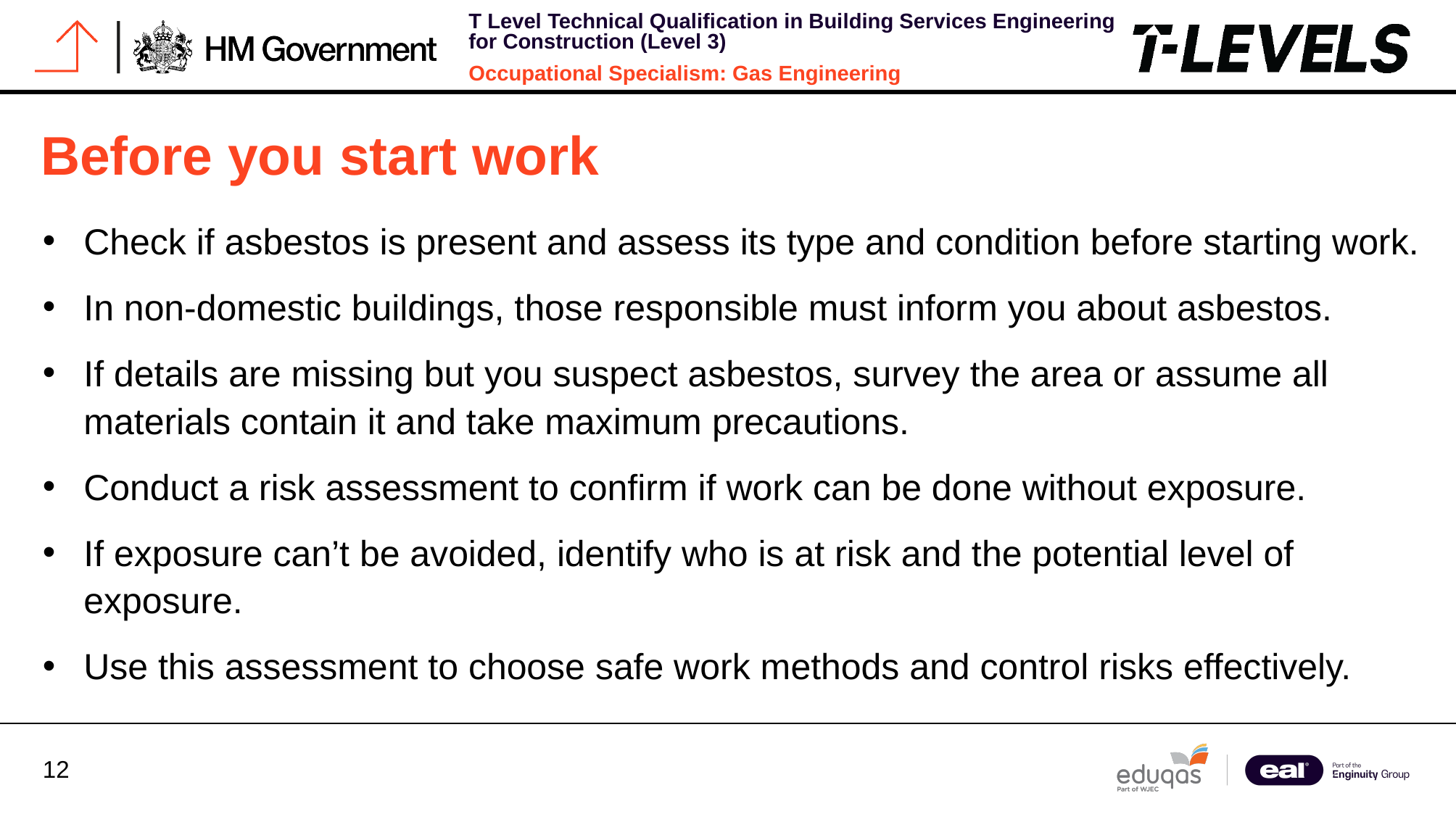

Before you start work
Check if asbestos is present and assess its type and condition before starting work.
In non-domestic buildings, those responsible must inform you about asbestos.
If details are missing but you suspect asbestos, survey the area or assume all materials contain it and take maximum precautions.
Conduct a risk assessment to confirm if work can be done without exposure.
If exposure can’t be avoided, identify who is at risk and the potential level of exposure.
Use this assessment to choose safe work methods and control risks effectively.